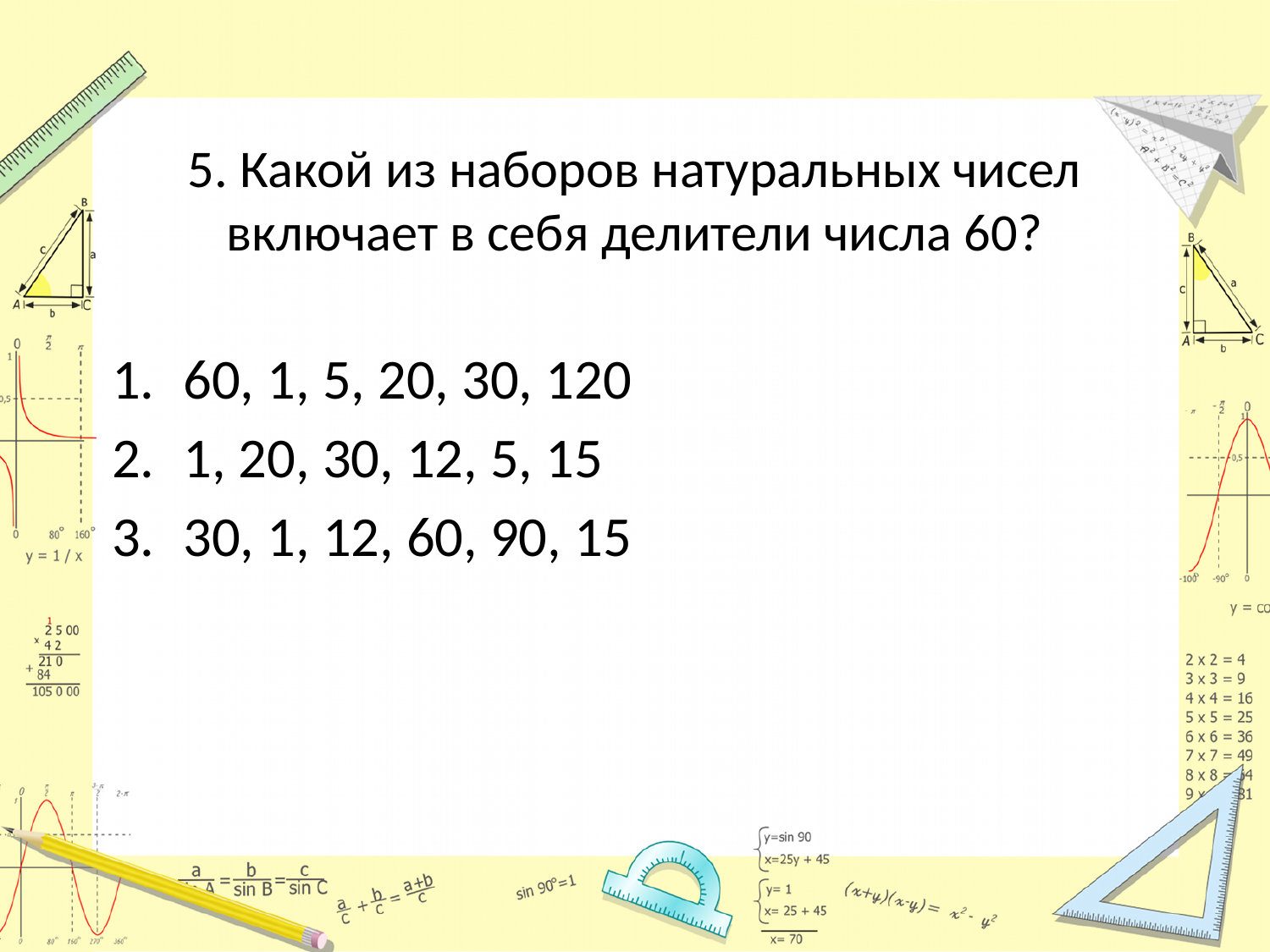

# 5. Какой из наборов натуральных чисел включает в себя делители числа 60?
60, 1, 5, 20, 30, 120
1, 20, 30, 12, 5, 15
30, 1, 12, 60, 90, 15